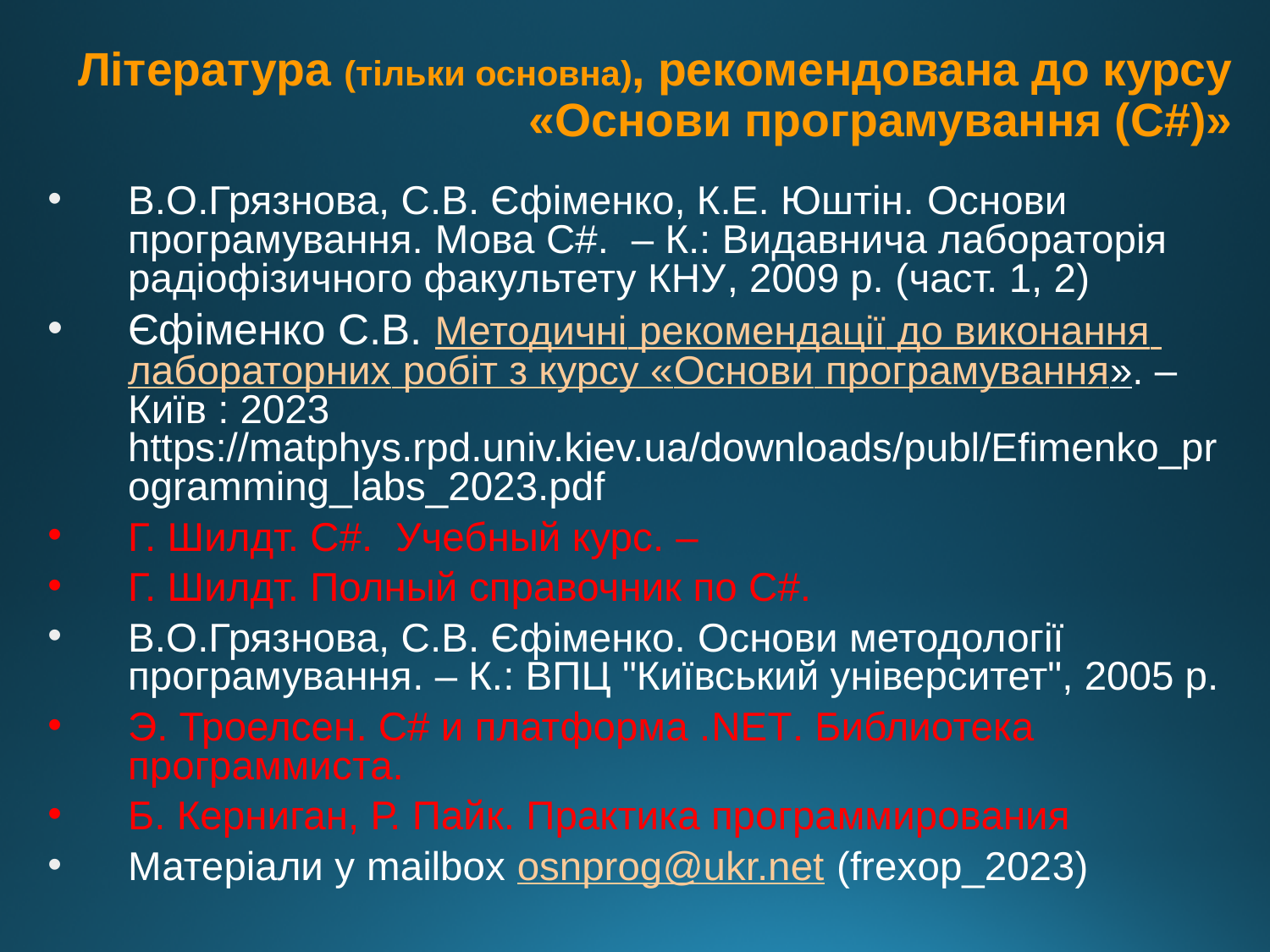

# Література (тільки основна), рекомендована до курсу «Основи програмування (С#)»
В.О.Грязнова, С.В. Єфіменко, К.Е. Юштін. Основи програмування. Мова С#.  – К.: Видавнича лабораторія радіофізичного факультету КНУ, 2009 р. (част. 1, 2)
Єфіменко С.В. Методичні рекомендації до виконання лабораторних робіт з курсу «Основи програмування». – Київ : 2023 https://matphys.rpd.univ.kiev.ua/downloads/publ/Efimenko_programming_labs_2023.pdf
Г. Шилдт. С#.  Учебный курс. –
Г. Шилдт. Полный справочник по С#.
В.О.Грязнова, С.В. Єфіменко. Основи методології програмування. – К.: ВПЦ "Київський університет", 2005 р.
Э. Троелсен. С# и платформа .NET. Библиотека программиста.
Б. Керниган, Р. Пайк. Практика программирования
Матеріали у mailbox osnprog@ukr.net (frexop_2023)